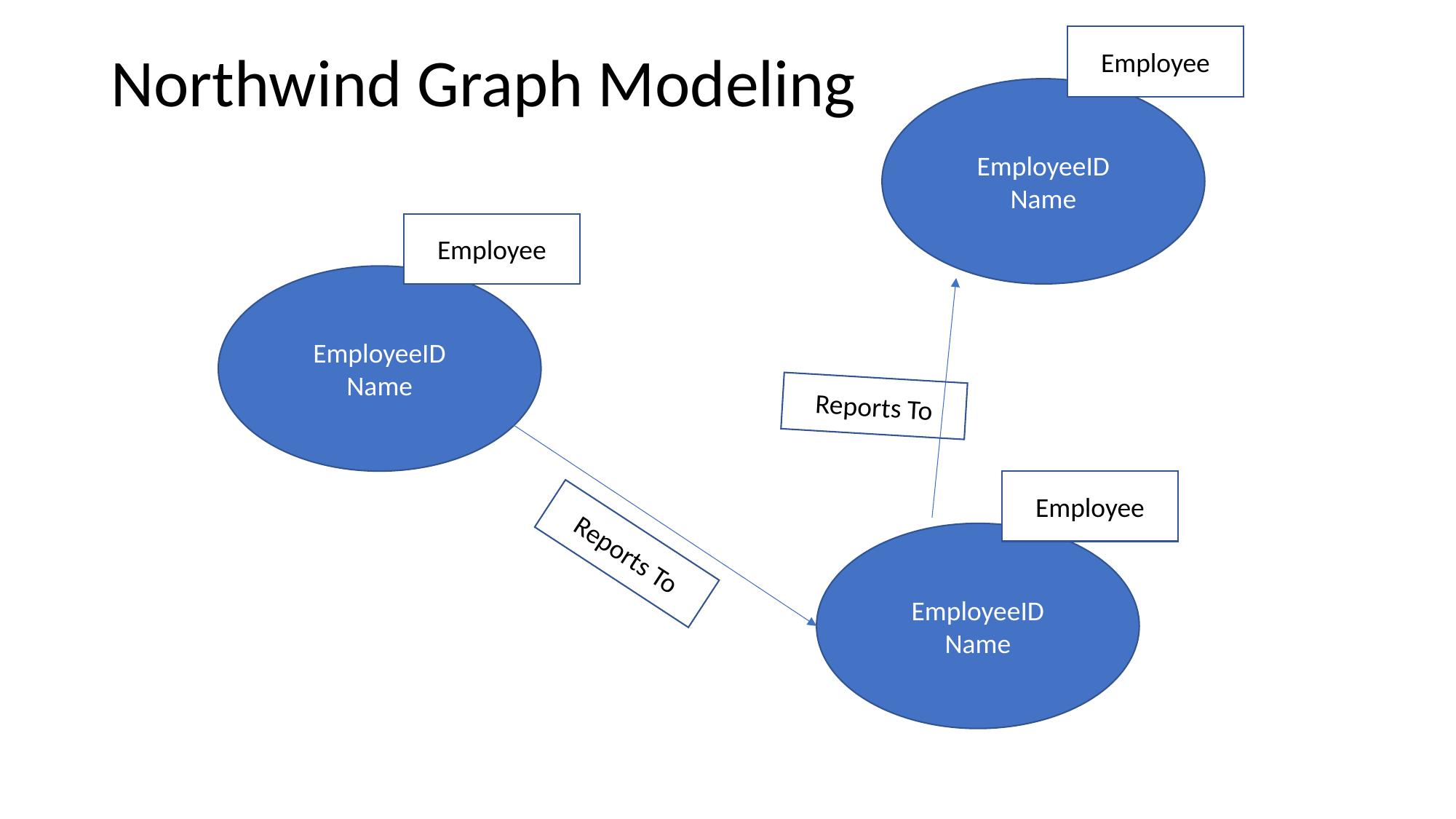

Employee
EmployeeID
Name
Northwind Graph Modeling
Employee
EmployeeID
Name
Reports To
Employee
EmployeeID
Name
Reports To